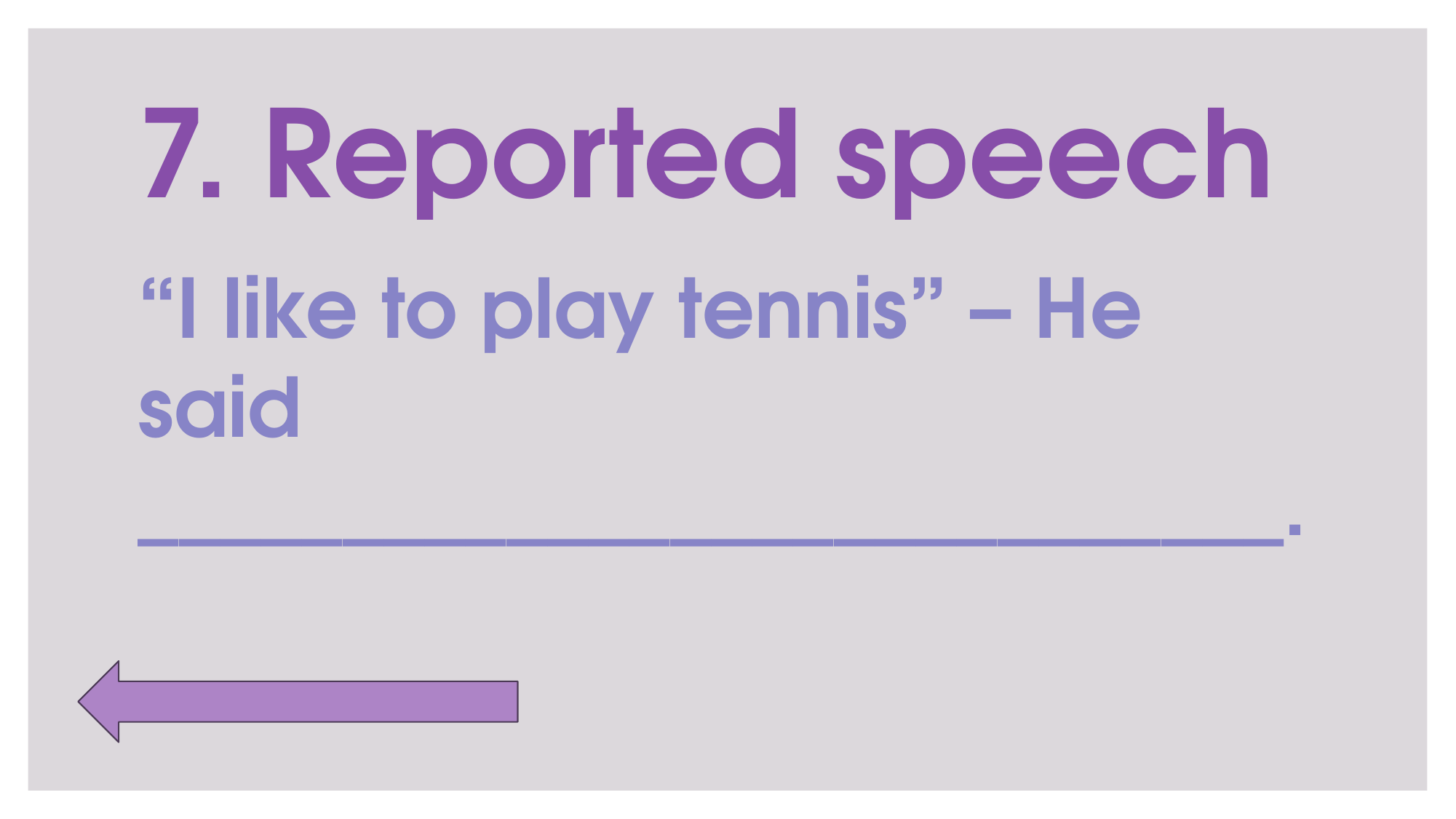

# 7. Reported speech
“I like to play tennis” – He said ____________________________.